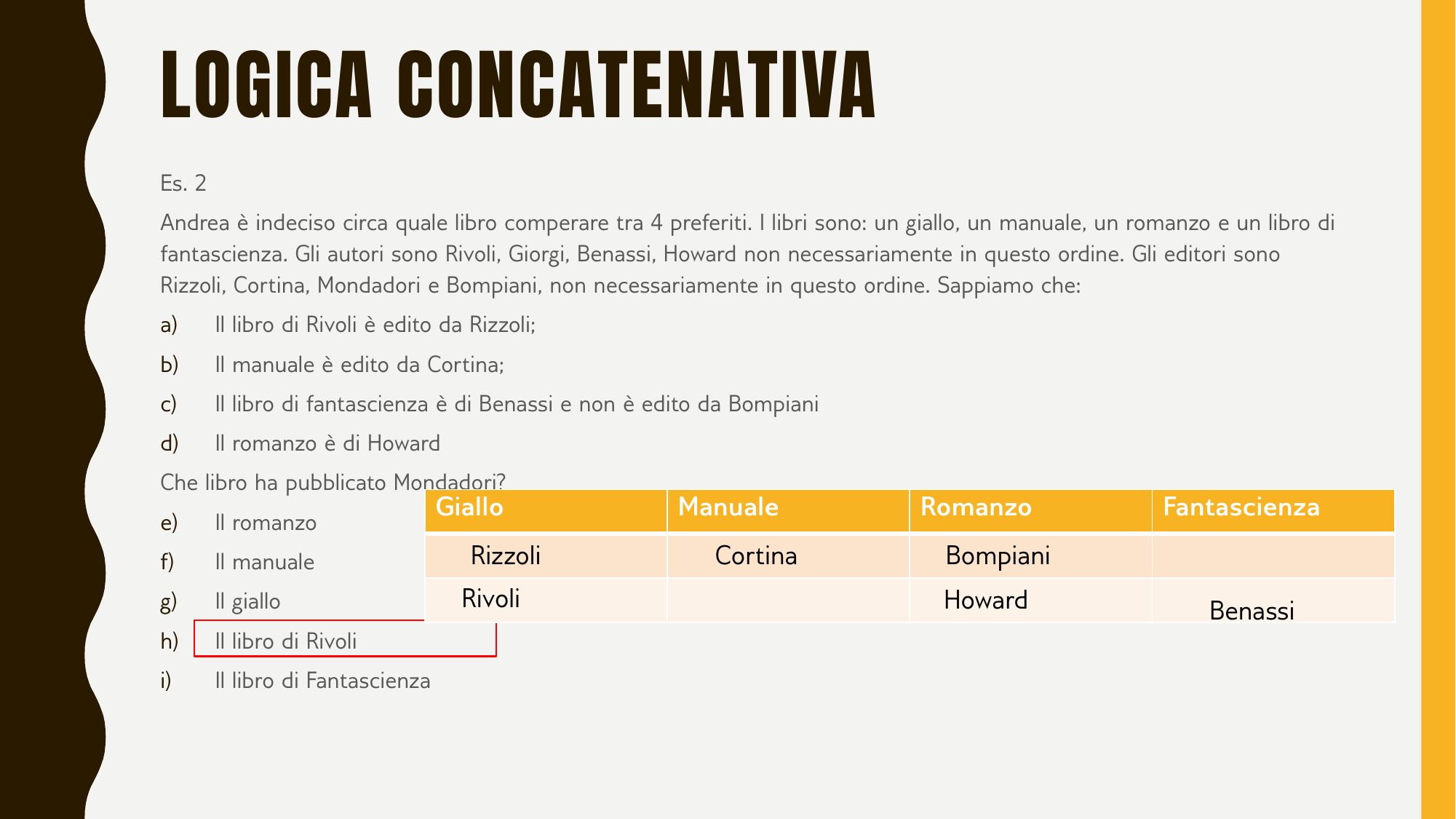

# Logica concatenativa
Es. 2
Andrea è indeciso circa quale libro comperare tra 4 preferiti. I libri sono: un giallo, un manuale, un romanzo e un libro di fantascienza. Gli autori sono Rivoli, Giorgi, Benassi, Howard non necessariamente in questo ordine. Gli editori sono Rizzoli, Cortina, Mondadori e Bompiani, non necessariamente in questo ordine. Sappiamo che:
Il libro di Rivoli è edito da Rizzoli;
Il manuale è edito da Cortina;
Il libro di fantascienza è di Benassi e non è edito da Bompiani
Il romanzo è di Howard
Che libro ha pubblicato Mondadori?
Il romanzo
Il manuale
Il giallo
Il libro di Rivoli
Il libro di Fantascienza

| Giallo | Manuale | Romanzo | Fantascienza |
| --- | --- | --- | --- |
|  |  |  |  |
|  |  |  |  |
Rizzoli
Cortina
Bompiani
Rivoli
Howard
Benassi